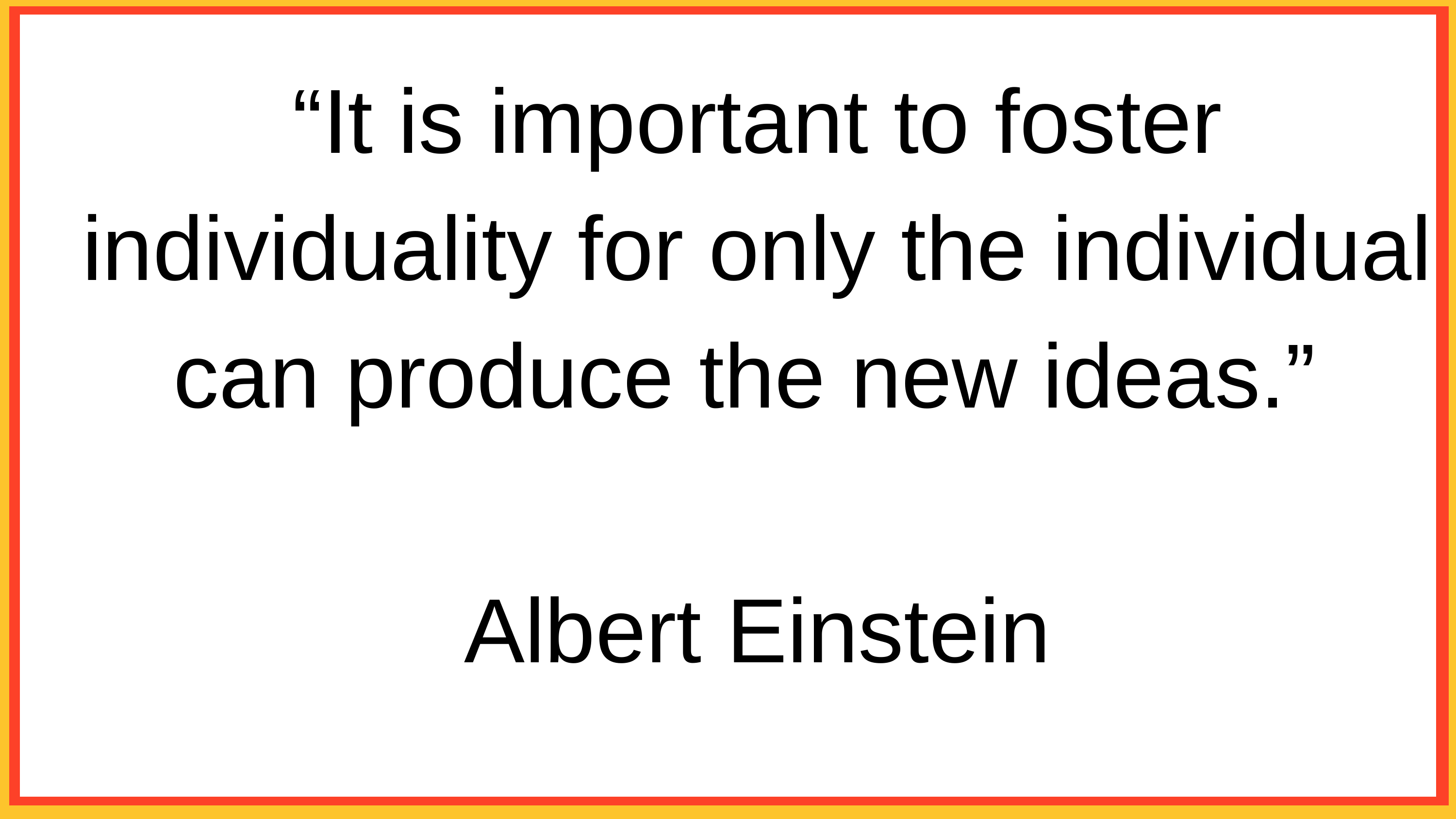

“It is important to foster individuality for only the individual can produce the new ideas.”

Albert Einstein